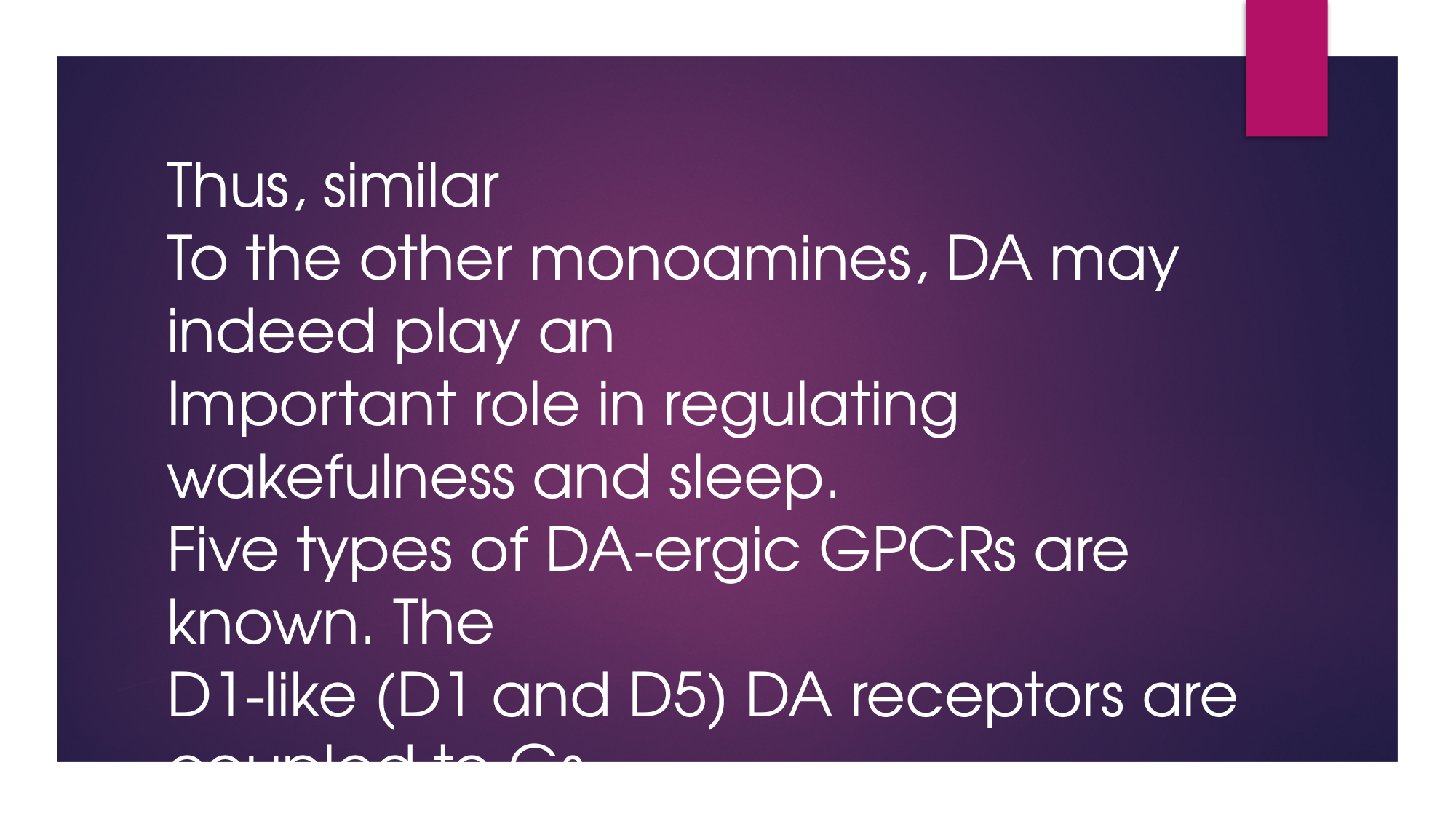

Thus, similar
To the other monoamines, DA may indeed play an
Important role in regulating wakefulness and sleep.
Five types of DA-ergic GPCRs are known. The
D1-like (D1 and D5) DA receptors are coupled to Gs
protein and are mainly stimulatory.